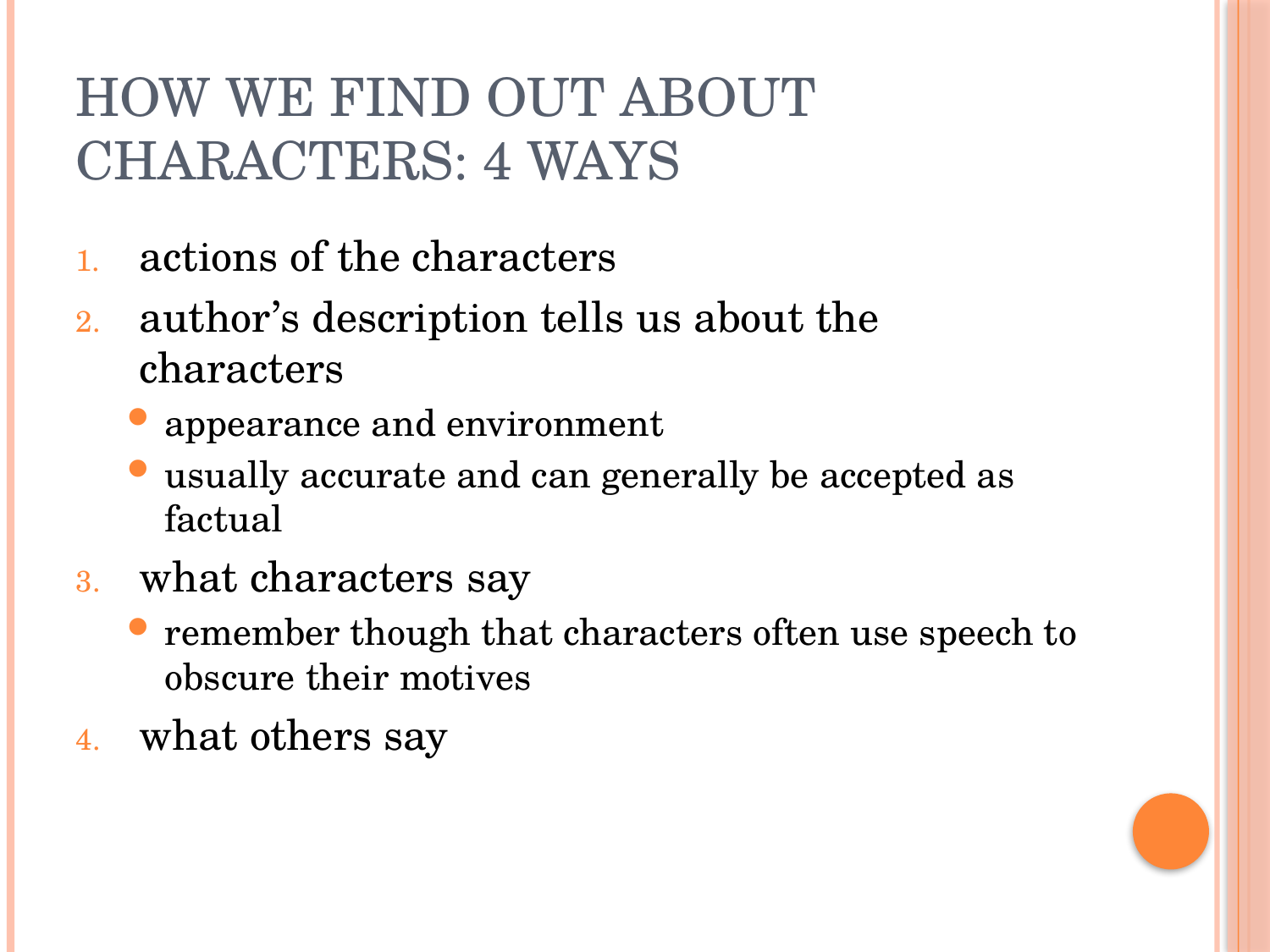

# How we find out about characters: 4 ways
actions of the characters
author’s description tells us about the characters
appearance and environment
usually accurate and can generally be accepted as factual
what characters say
remember though that characters often use speech to obscure their motives
what others say